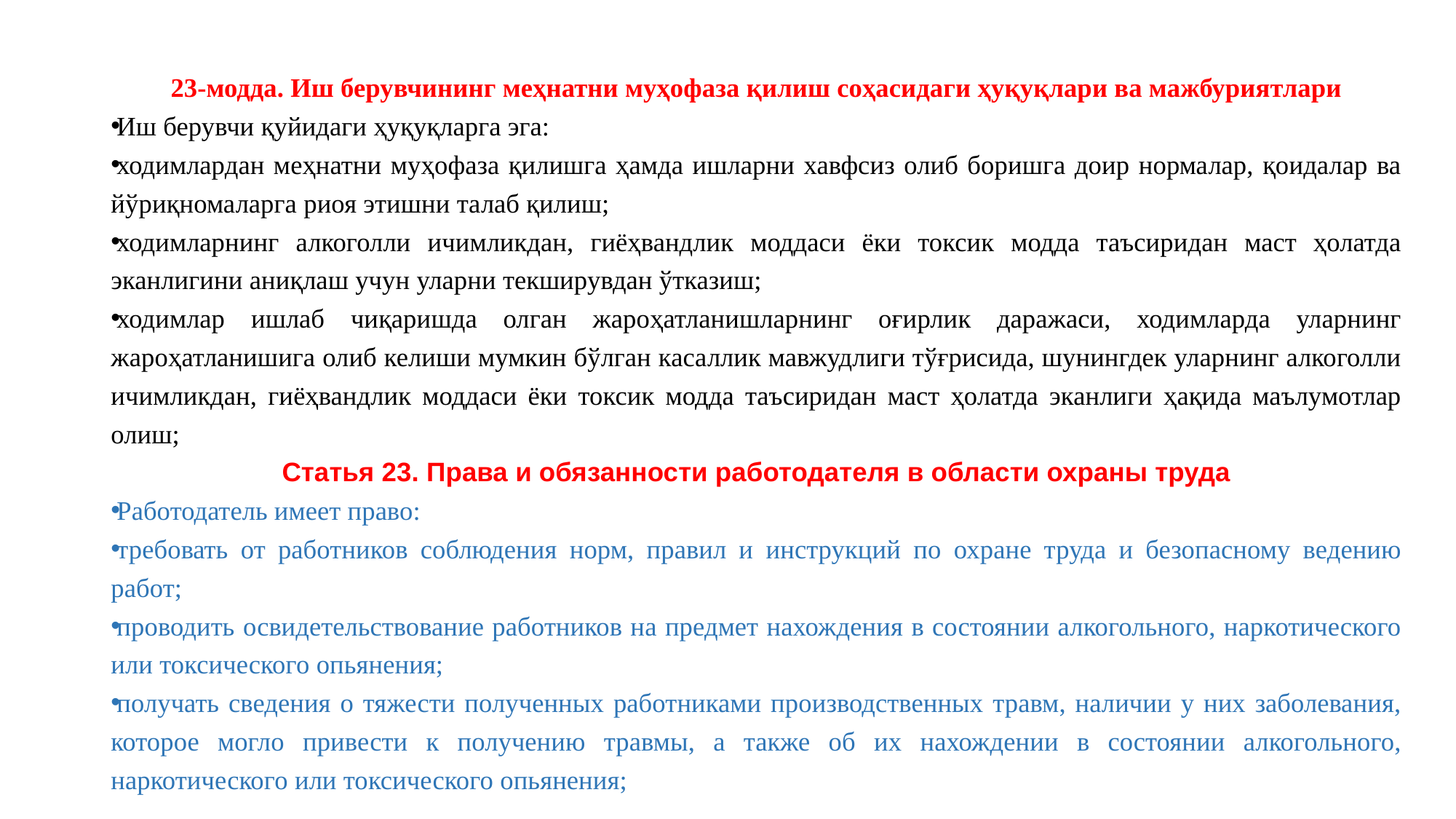

23-модда. Иш берувчининг меҳнатни муҳофаза қилиш соҳасидаги ҳуқуқлари ва мажбуриятлари
Иш берувчи қуйидаги ҳуқуқларга эга:
ходимлардан меҳнатни муҳофаза қилишга ҳамда ишларни хавфсиз олиб боришга доир нормалар, қоидалар ва йўриқномаларга риоя этишни талаб қилиш;
ходимларнинг алкоголли ичимликдан, гиёҳвандлик моддаси ёки токсик модда таъсиридан маст ҳолатда эканлигини аниқлаш учун уларни текширувдан ўтказиш;
ходимлар ишлаб чиқаришда олган жароҳатланишларнинг оғирлик даражаси, ходимларда уларнинг жароҳатланишига олиб келиши мумкин бўлган касаллик мавжудлиги тўғрисида, шунингдек уларнинг алкоголли ичимликдан, гиёҳвандлик моддаси ёки токсик модда таъсиридан маст ҳолатда эканлиги ҳақида маълумотлар олиш;
Статья 23. Права и обязанности работодателя в области охраны труда
Работодатель имеет право:
требовать от работников соблюдения норм, правил и инструкций по охране труда и безопасному ведению работ;
проводить освидетельствование работников на предмет нахождения в состоянии алкогольного, наркотического или токсического опьянения;
получать сведения о тяжести полученных работниками производственных травм, наличии у них заболевания, которое могло привести к получению травмы, а также об их нахождении в состоянии алкогольного, наркотического или токсического опьянения;